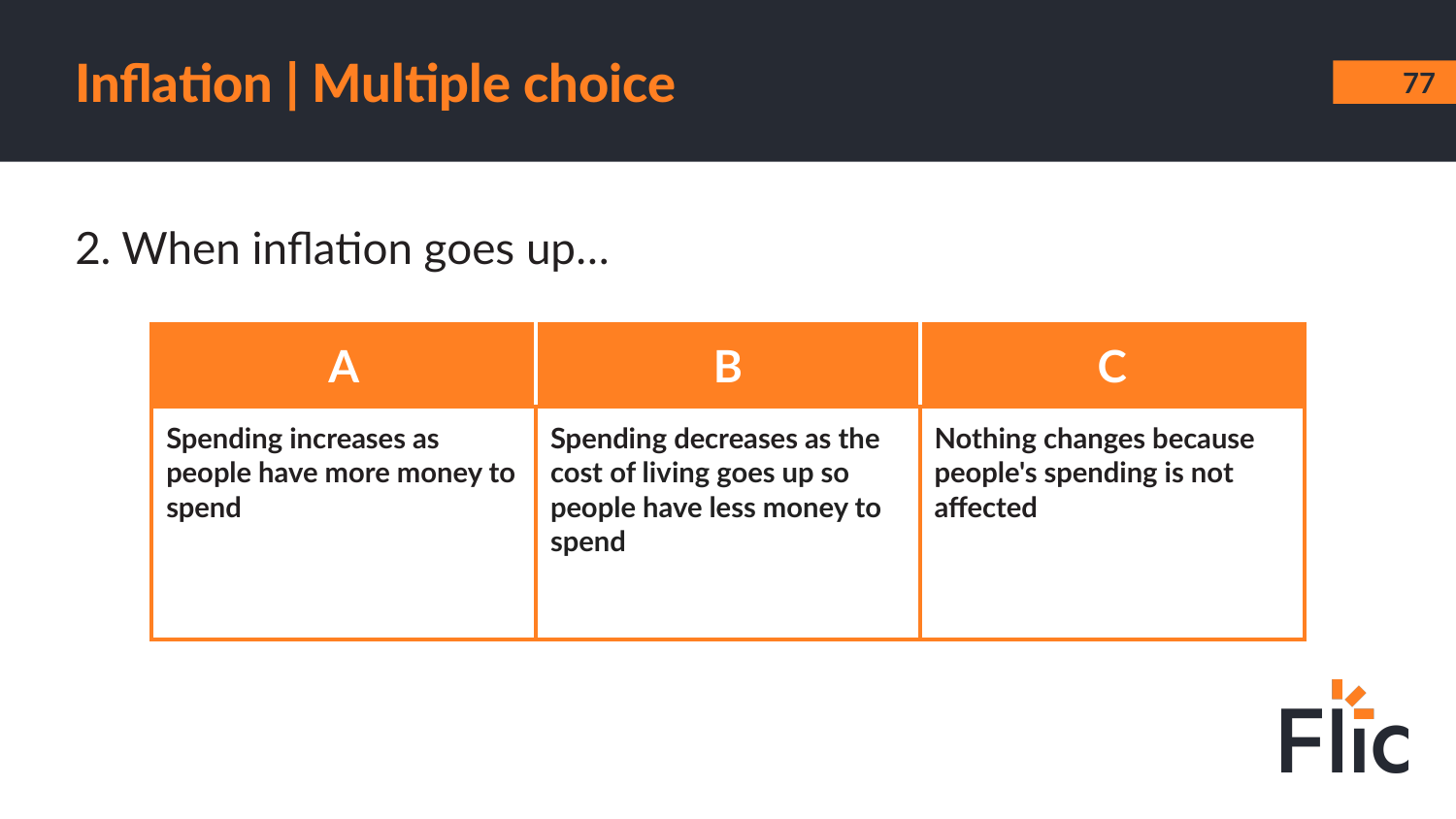

Inflation | Multiple choice
77
2. When inflation goes up…

| A | B | C |
| --- | --- | --- |
| Spending increases as people have more money to spend | Spending decreases as the cost of living goes up so people have less money to spend | Nothing changes because people's spending is not affected |